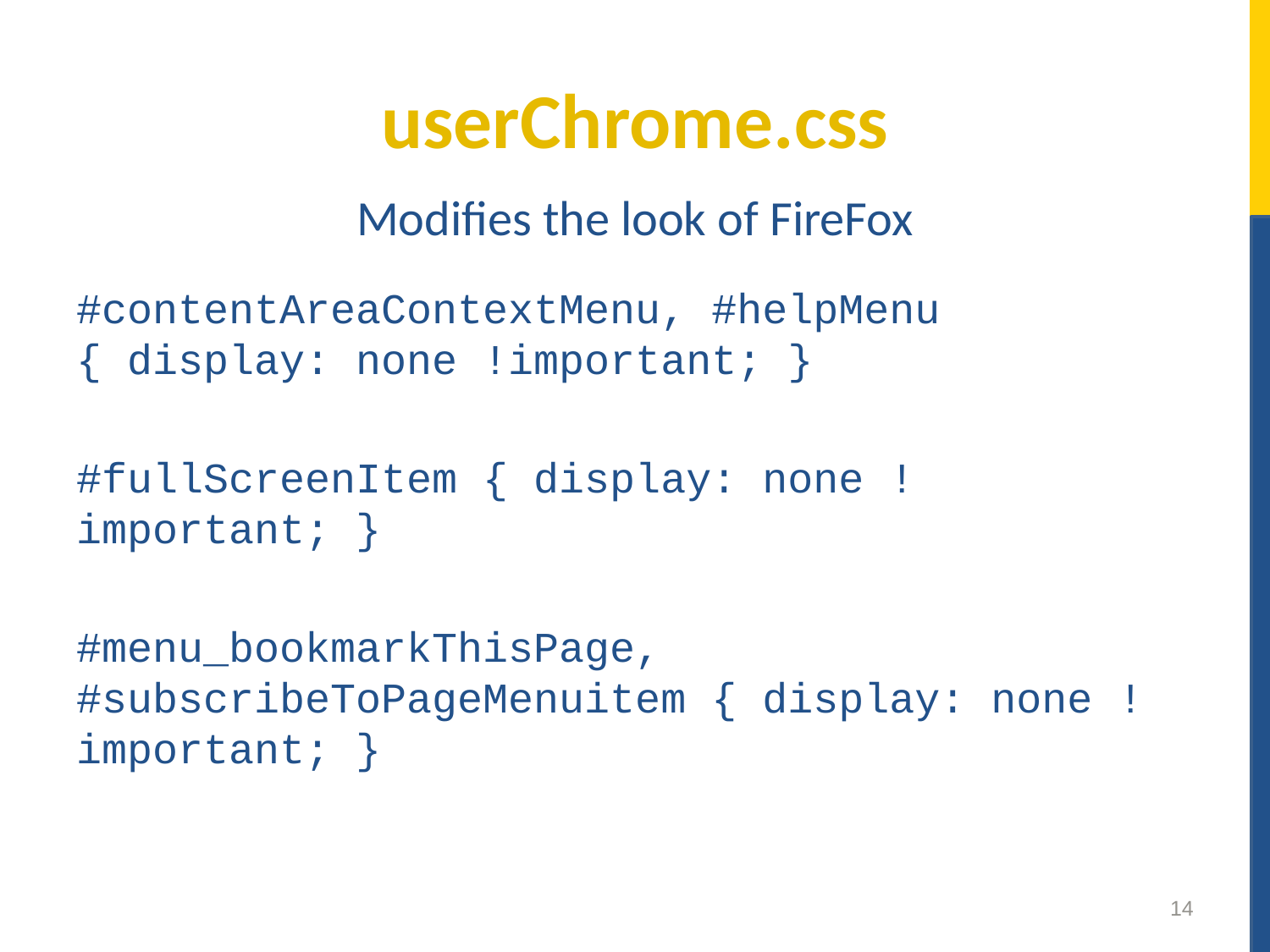

# userChrome.css
Modifies the look of FireFox
#contentAreaContextMenu, #helpMenu { display: none !important; }

#fullScreenItem { display: none !important; }

#menu_bookmarkThisPage, #subscribeToPageMenuitem { display: none !important; }
14